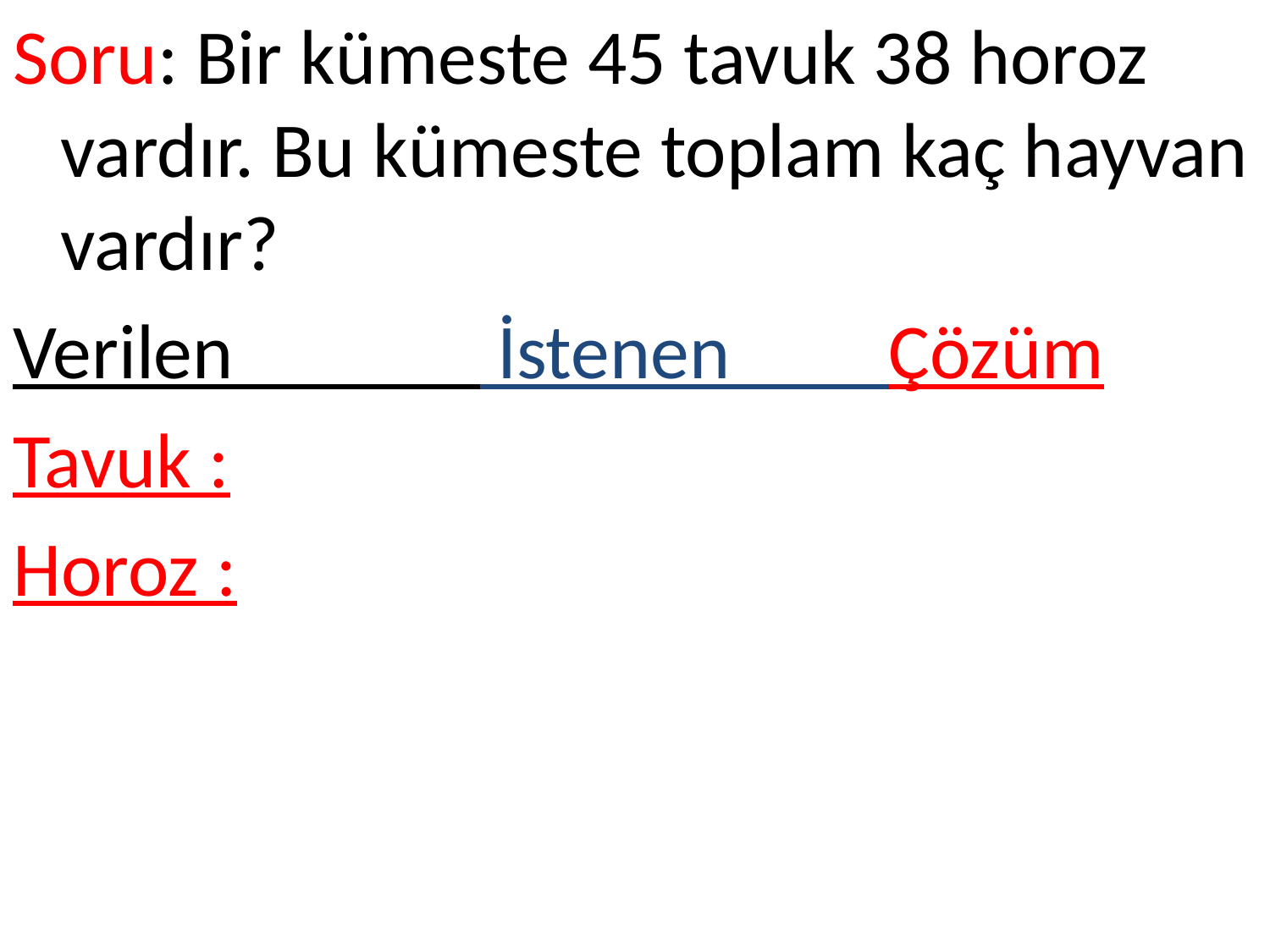

Soru: Bir kümeste 45 tavuk 38 horoz vardır. Bu kümeste toplam kaç hayvan vardır?
Verilen               İstenen         Çözüm
Tavuk :
Horoz :